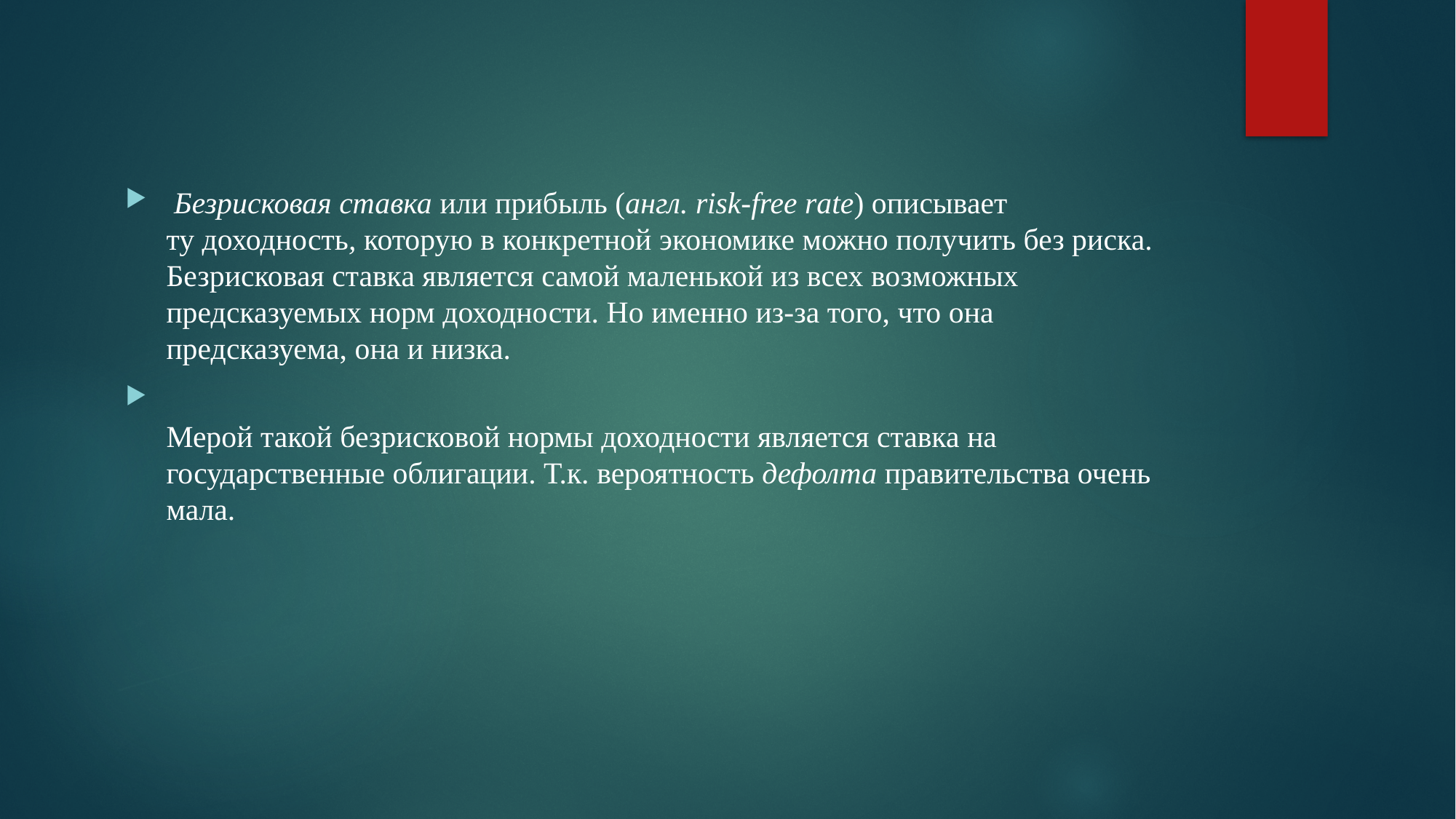

Безрисковая ставка или прибыль (англ. risk-free rate) описывает ту доходность, которую в конкретной экономике можно получить без риска. Безрисковая ставка является самой маленькой из всех возможных предсказуемых норм доходности. Но именно из-за того, что она предсказуема, она и низка.
Мерой такой безрисковой нормы доходности является ставка на государственные облигации. Т.к. вероятность дефолта правительства очень мала.